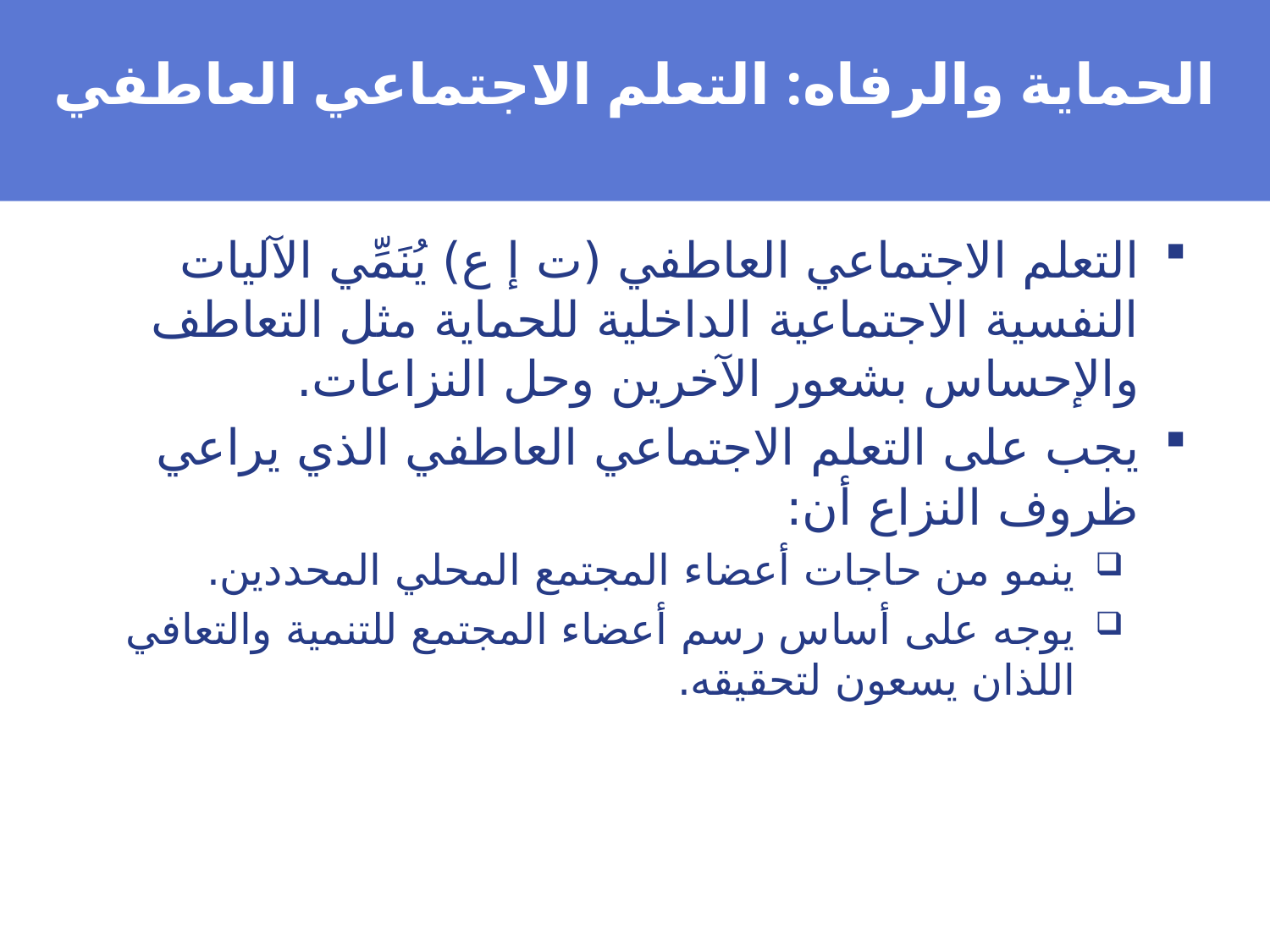

الحماية والرفاه: التعلم الاجتماعي العاطفي
التعلم الاجتماعي العاطفي (ت إ ع) يُنَمِّي الآليات النفسية الاجتماعية الداخلية للحماية مثل التعاطف والإحساس بشعور الآخرين وحل النزاعات.
يجب على التعلم الاجتماعي العاطفي الذي يراعي ظروف النزاع أن:
ينمو من حاجات أعضاء المجتمع المحلي المحددين.
يوجه على أساس رسم أعضاء المجتمع للتنمية والتعافي اللذان يسعون لتحقيقه.